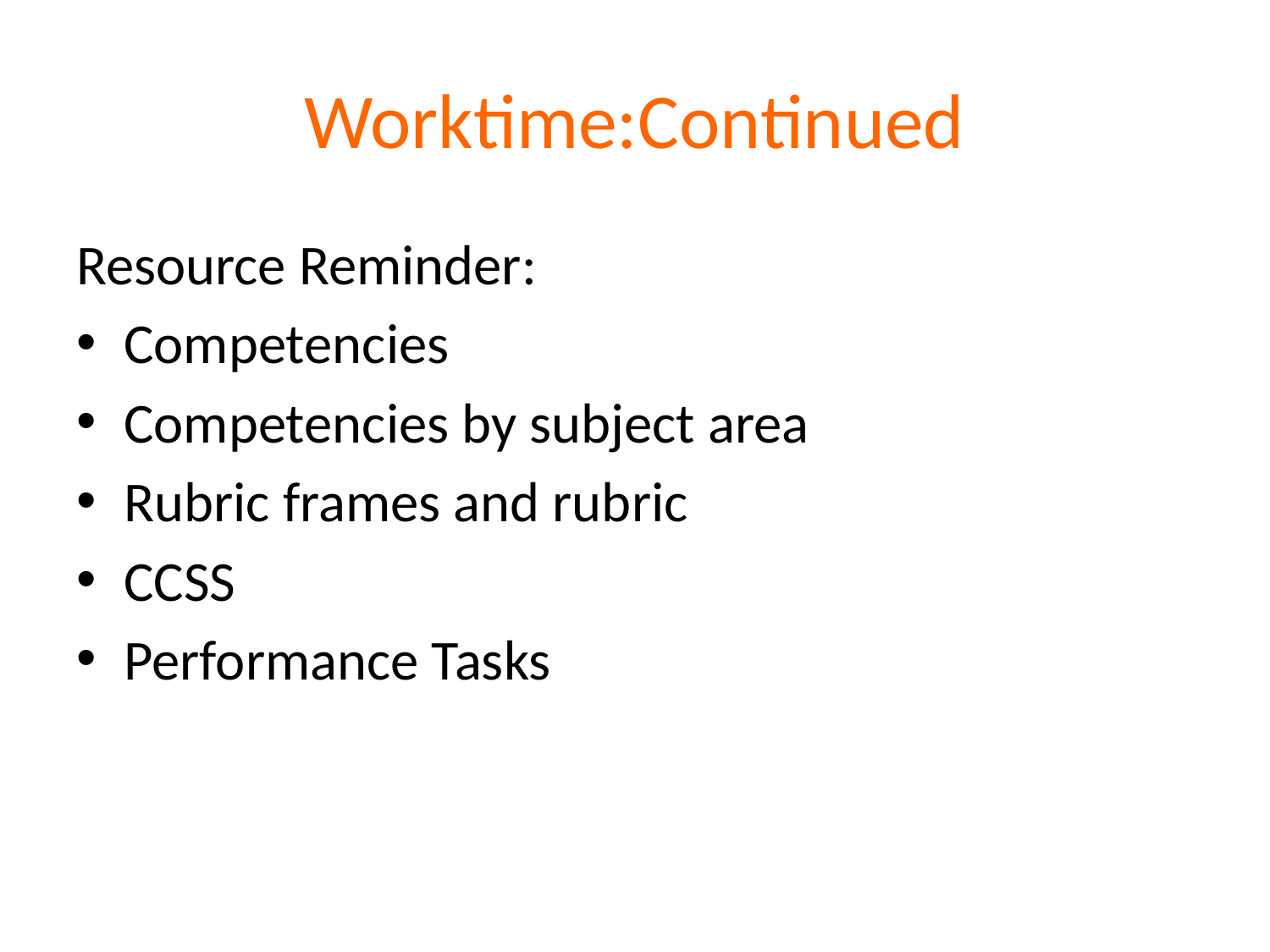

# Worktime:Continued
Resource Reminder:
Competencies
Competencies by subject area
Rubric frames and rubric
CCSS
Performance Tasks